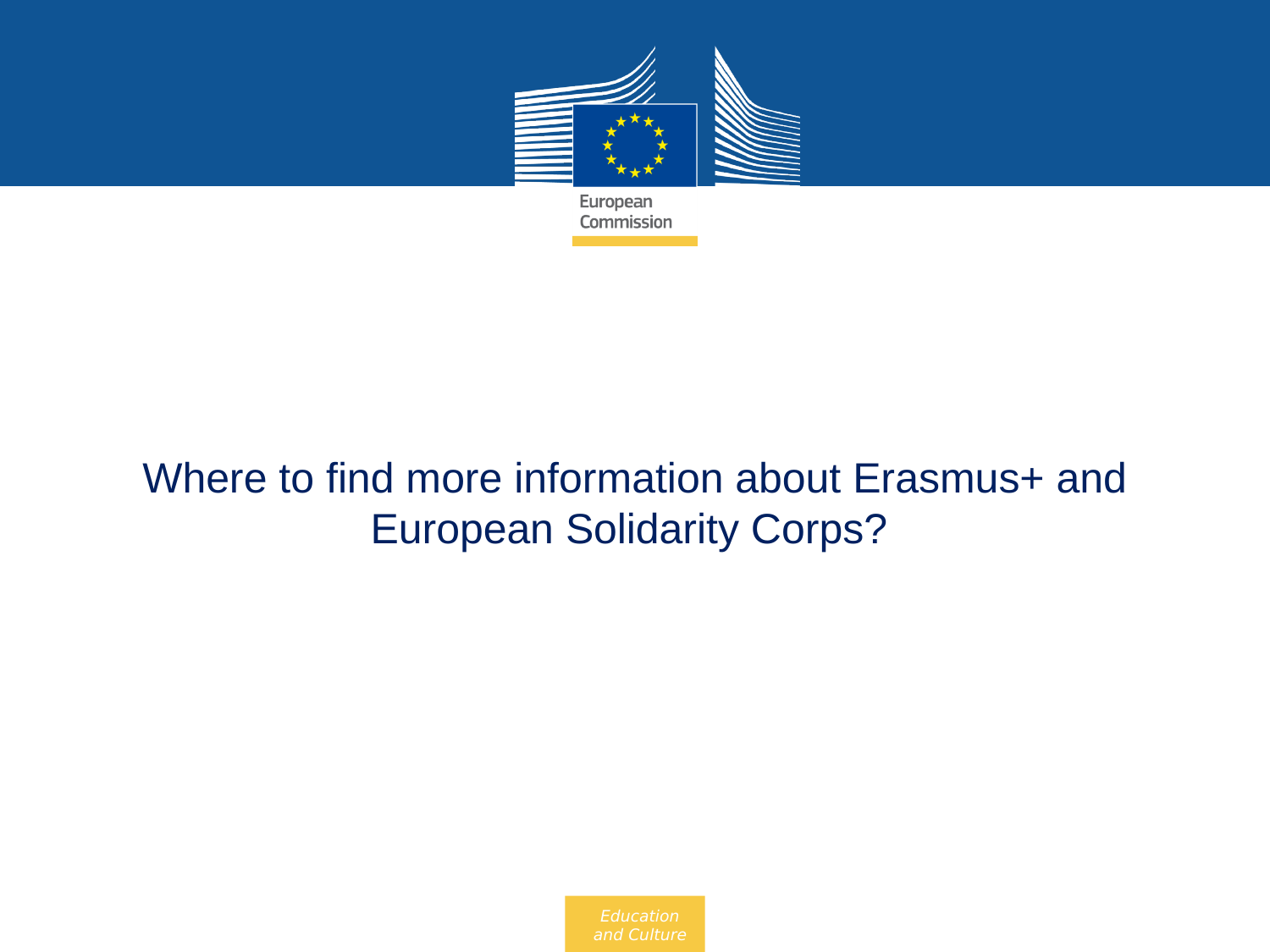

Where to find more information about Erasmus+ and European Solidarity Corps?